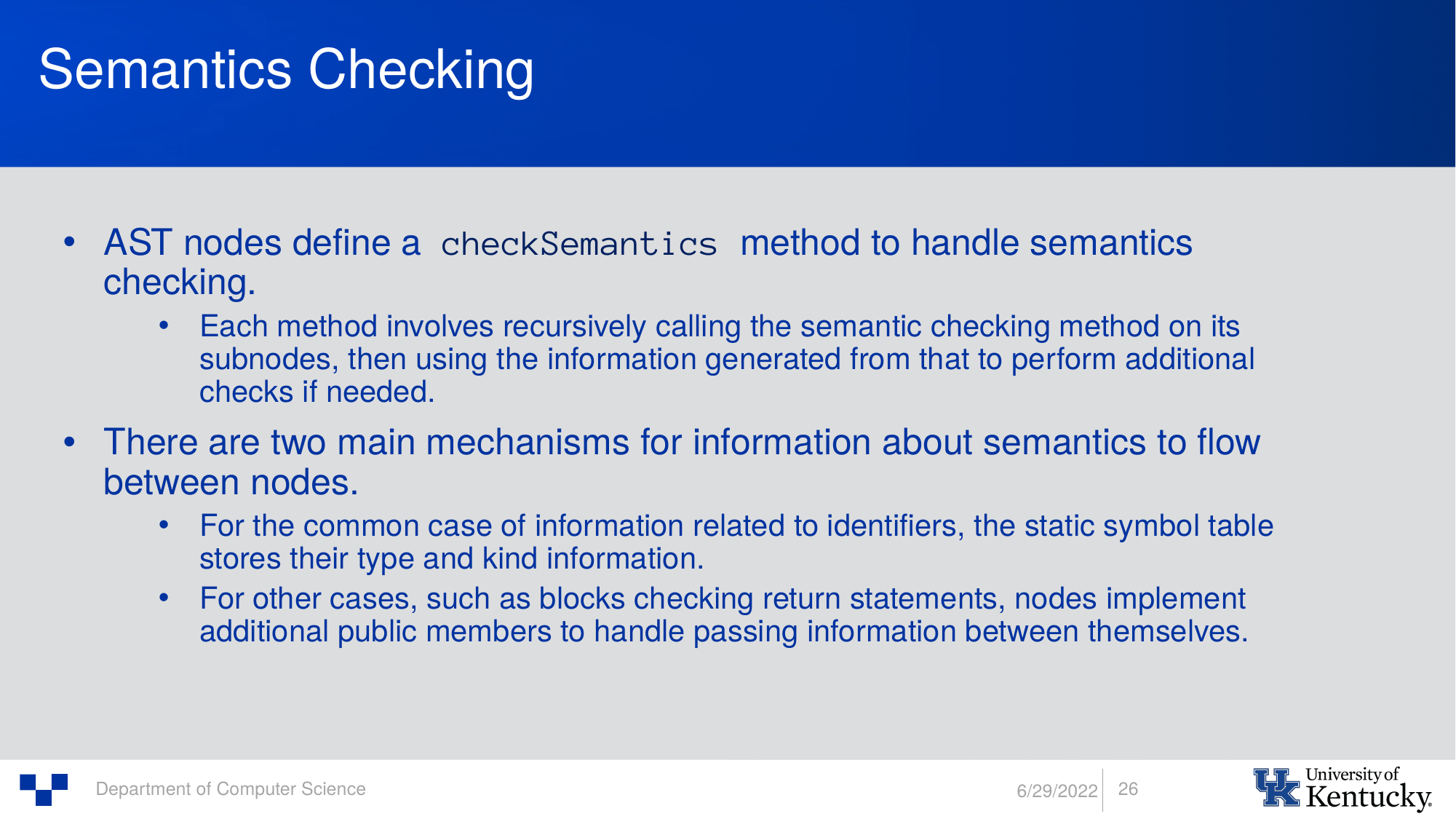

# Semantics Checking

AST nodes define a  checkSemantics method to handle semantics checking.
Each method involves recursively calling the semantic checking method on its subnodes, then using the information generated from that to perform additional checks if needed.
There are two main mechanisms for information about semantics to flow between nodes.
For the common case of information related to identifiers, the static symbol table stores their type and kind information.
For other cases, such as blocks checking return statements, nodes implement additional public members to handle passing information between themselves.
6/29/2022
26
Department of Computer Science